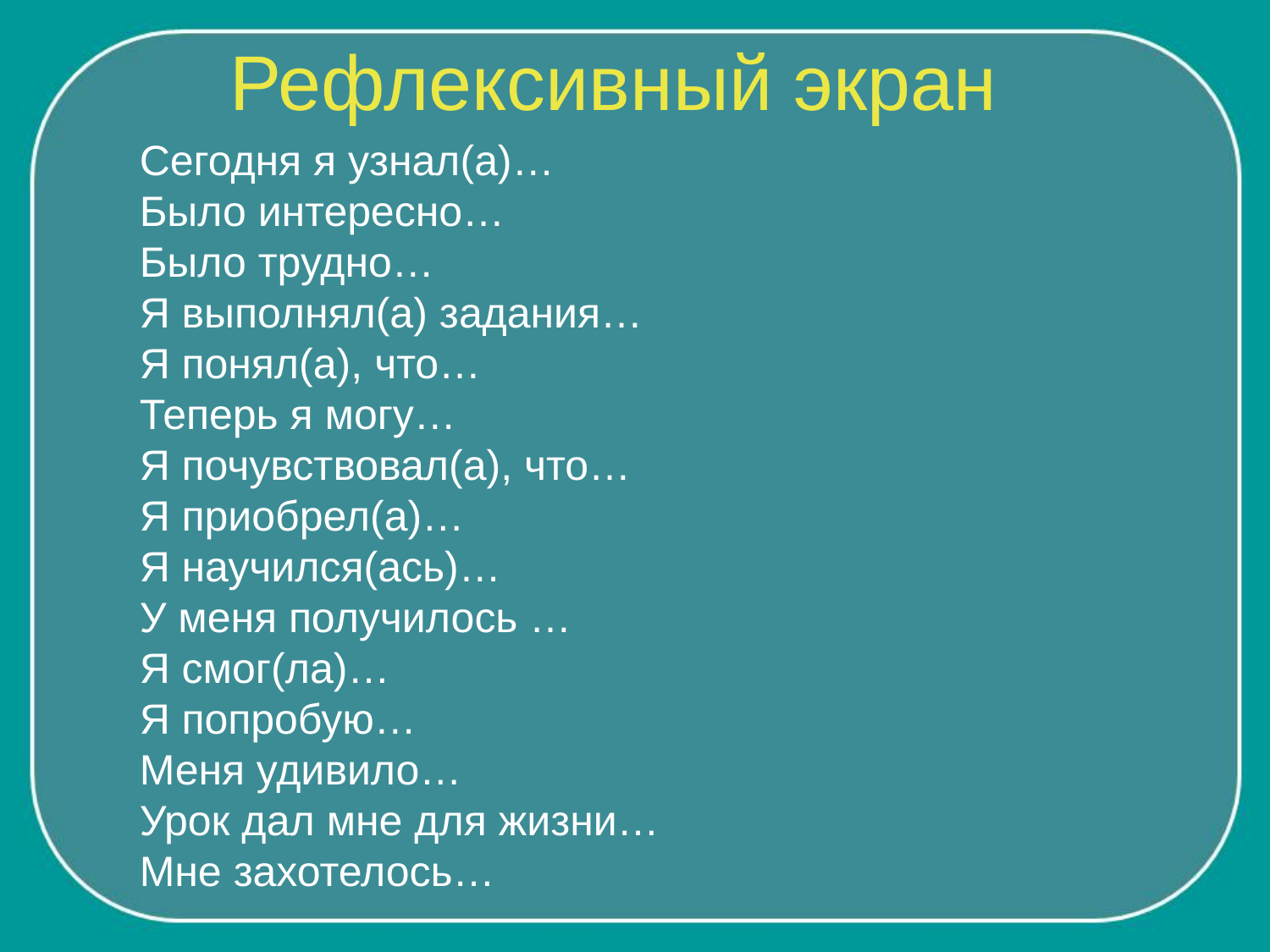

Рефлексивный экран
Сегодня я узнал(а)…
Было интересно…
Было трудно…
Я выполнял(а) задания…
Я понял(а), что…
Теперь я могу…
Я почувствовал(а), что…
Я приобрел(а)…
Я научился(ась)…
У меня получилось …
Я смог(ла)…
Я попробую…
Меня удивило…
Урок дал мне для жизни…
Мне захотелось…